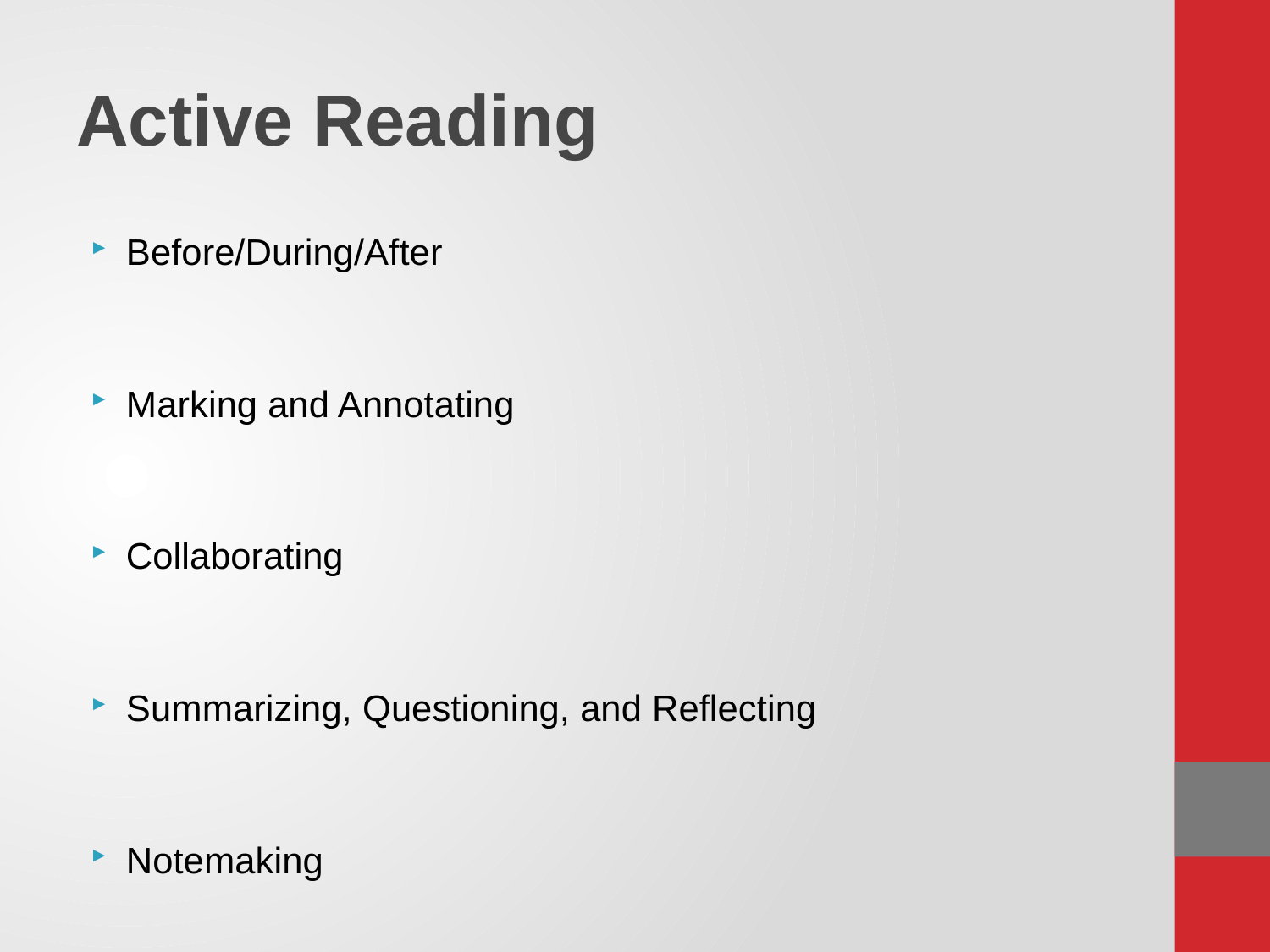

# Active Reading
Before/During/After

Marking and Annotating

Collaborating

Summarizing, Questioning, and Reflecting

Notemaking